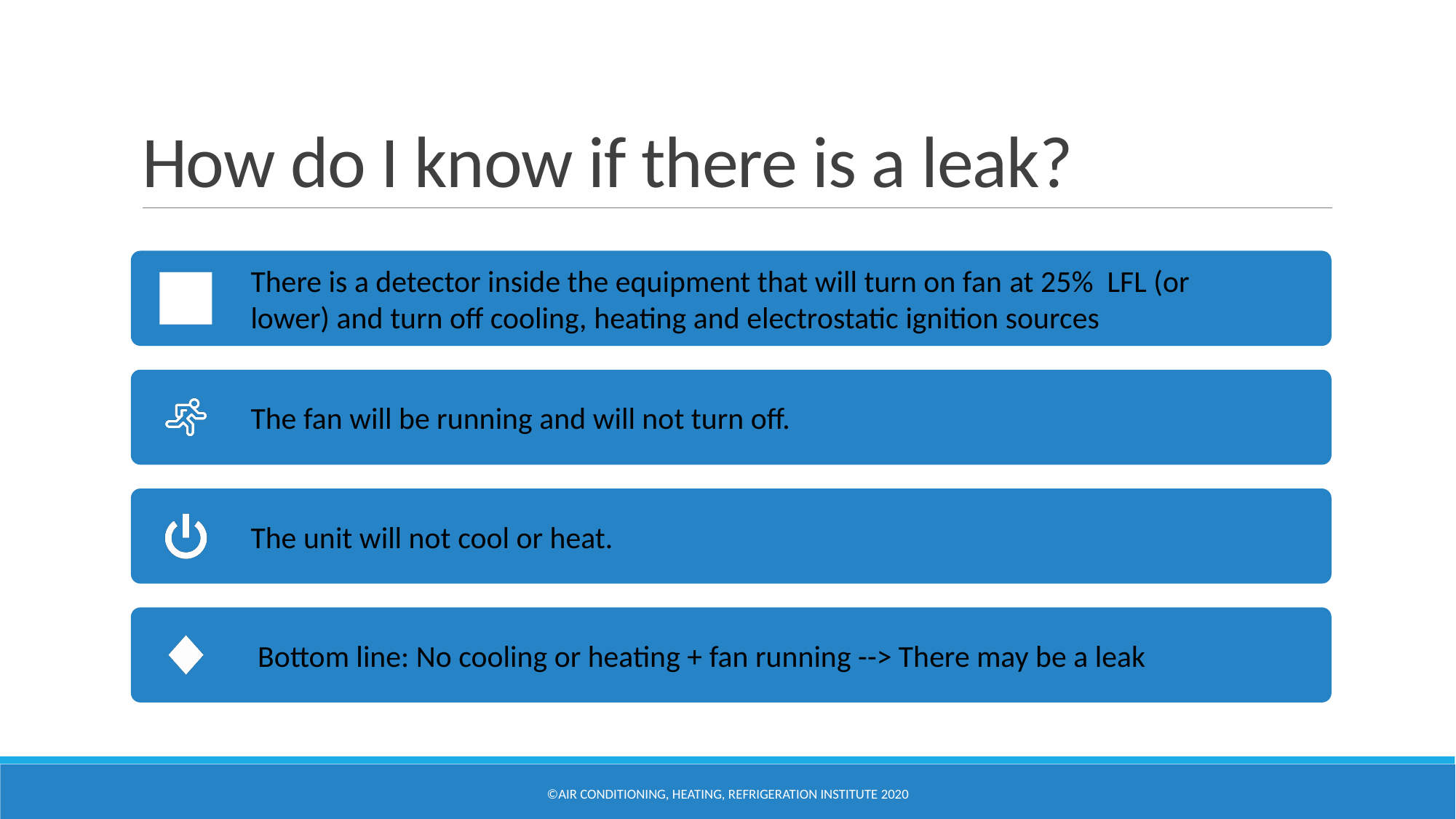

# How do I know if there is a leak?
There is a detector inside the equipment that will turn on fan at 25%  LFL (or lower) and turn off cooling, heating and electrostatic ignition sources
The fan will be running and will not turn off.
The unit will not cool or heat.
 Bottom line: No cooling or heating + fan running --> There may be a leak
©Air Conditioning, Heating, Refrigeration Institute 2020